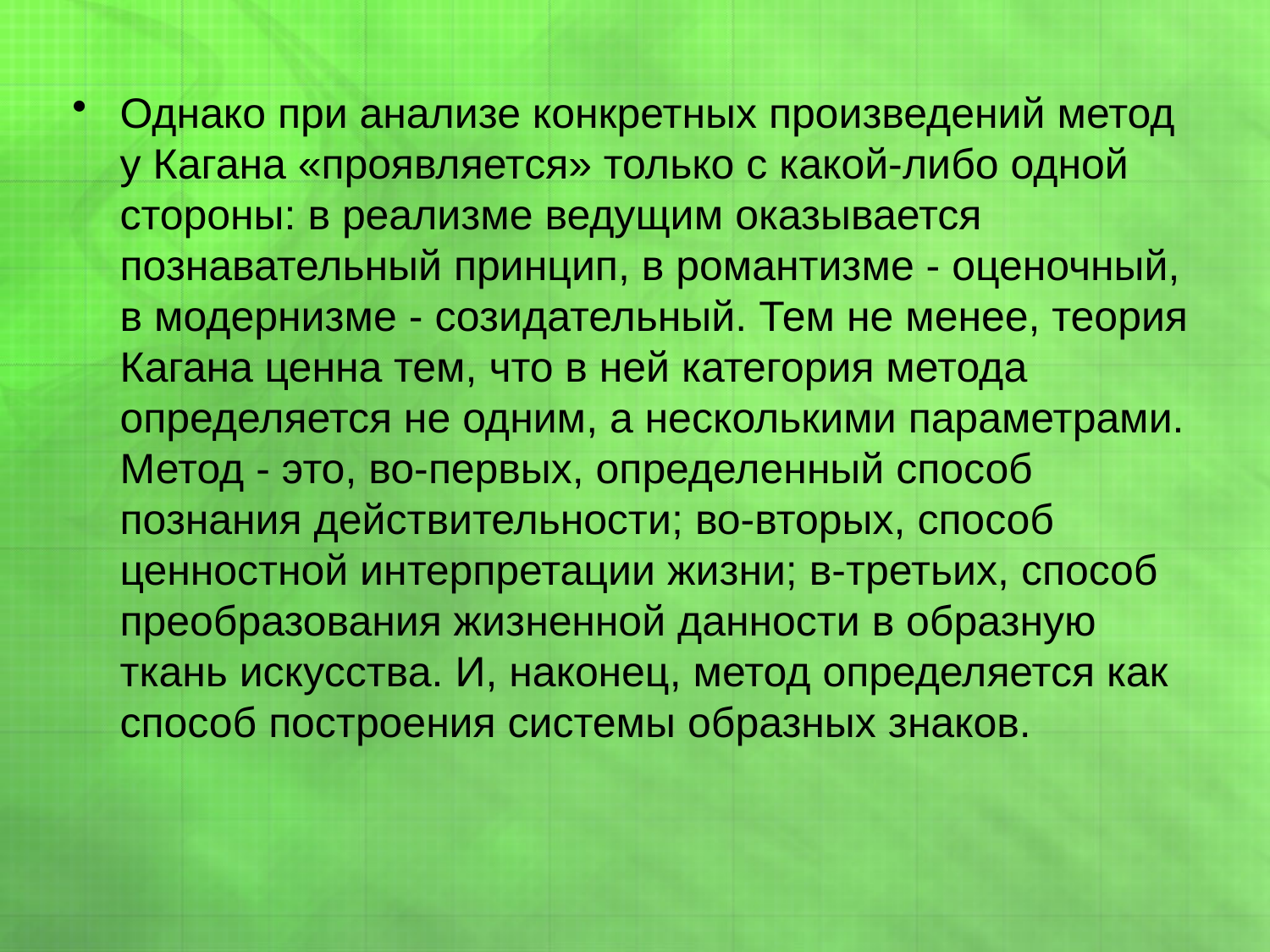

#
Однако при анализе конкретных произведений метод у Кагана «проявляется» только с какой-либо одной стороны: в реализме ведущим оказывается познавательный принцип, в романтизме - оценочный, в модернизме - созидательный. Тем не менее, теория Кагана ценна тем, что в ней категория метода определяется не одним, а несколькими параметрами. Метод - это, во-первых, определенный способ познания действительности; во-вторых, способ ценностной интерпретации жизни; в-третьих, способ преобразования жизненной данности в образную ткань искусства. И, наконец, метод определяется как способ построения системы образных знаков.